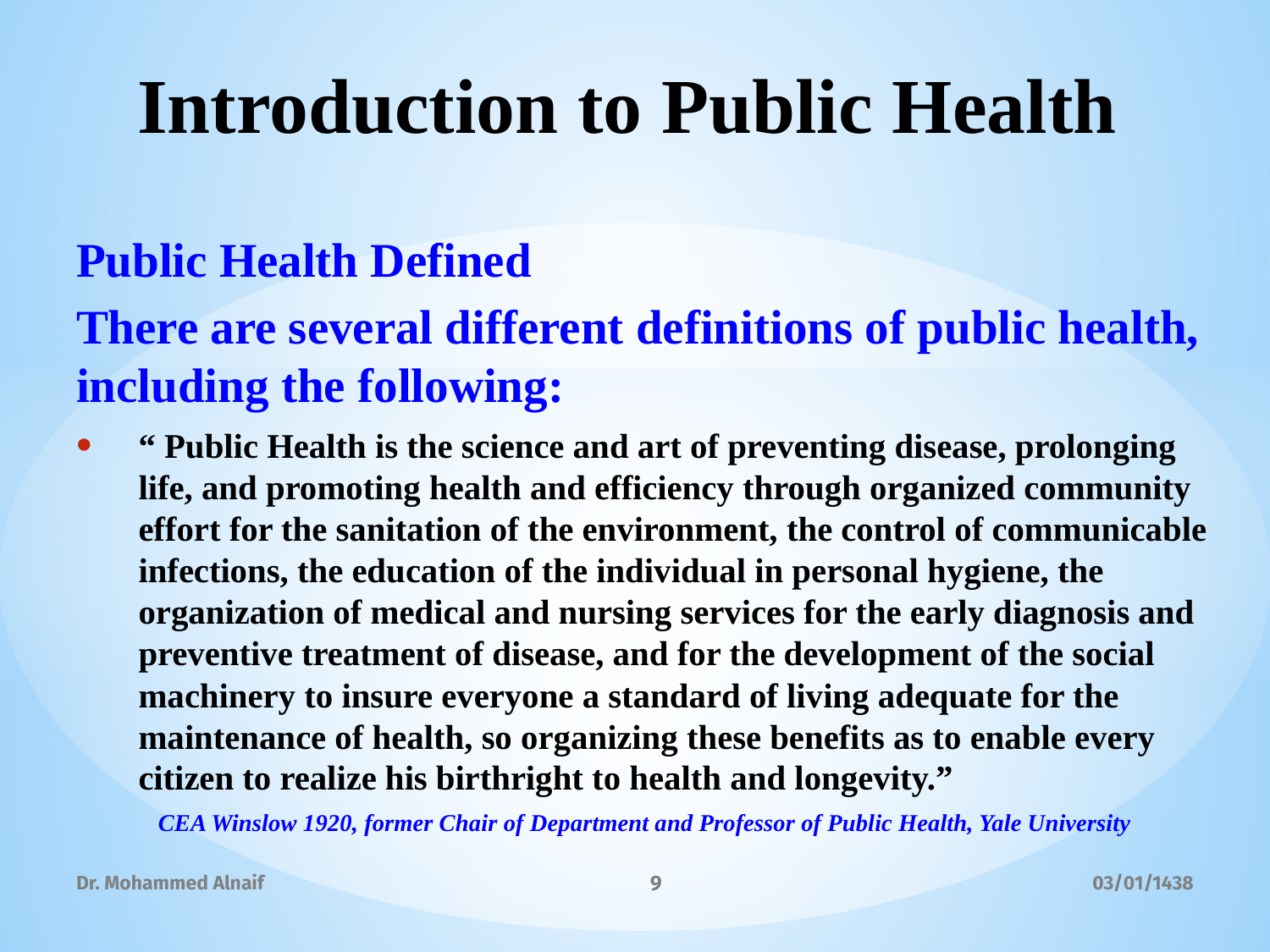

# Introduction to Public Health
Public Health Defined
There are several different definitions of public health, including the following:
“ Public Health is the science and art of preventing disease, prolonging life, and promoting health and efficiency through organized community effort for the sanitation of the environment, the control of communicable infections, the education of the individual in personal hygiene, the organization of medical and nursing services for the early diagnosis and preventive treatment of disease, and for the development of the social machinery to insure everyone a standard of living adequate for the maintenance of health, so organizing these benefits as to enable every citizen to realize his birthright to health and longevity.”
CEA Winslow 1920, former Chair of Department and Professor of Public Health, Yale University
Dr. Mohammed Alnaif
9
03/01/1438